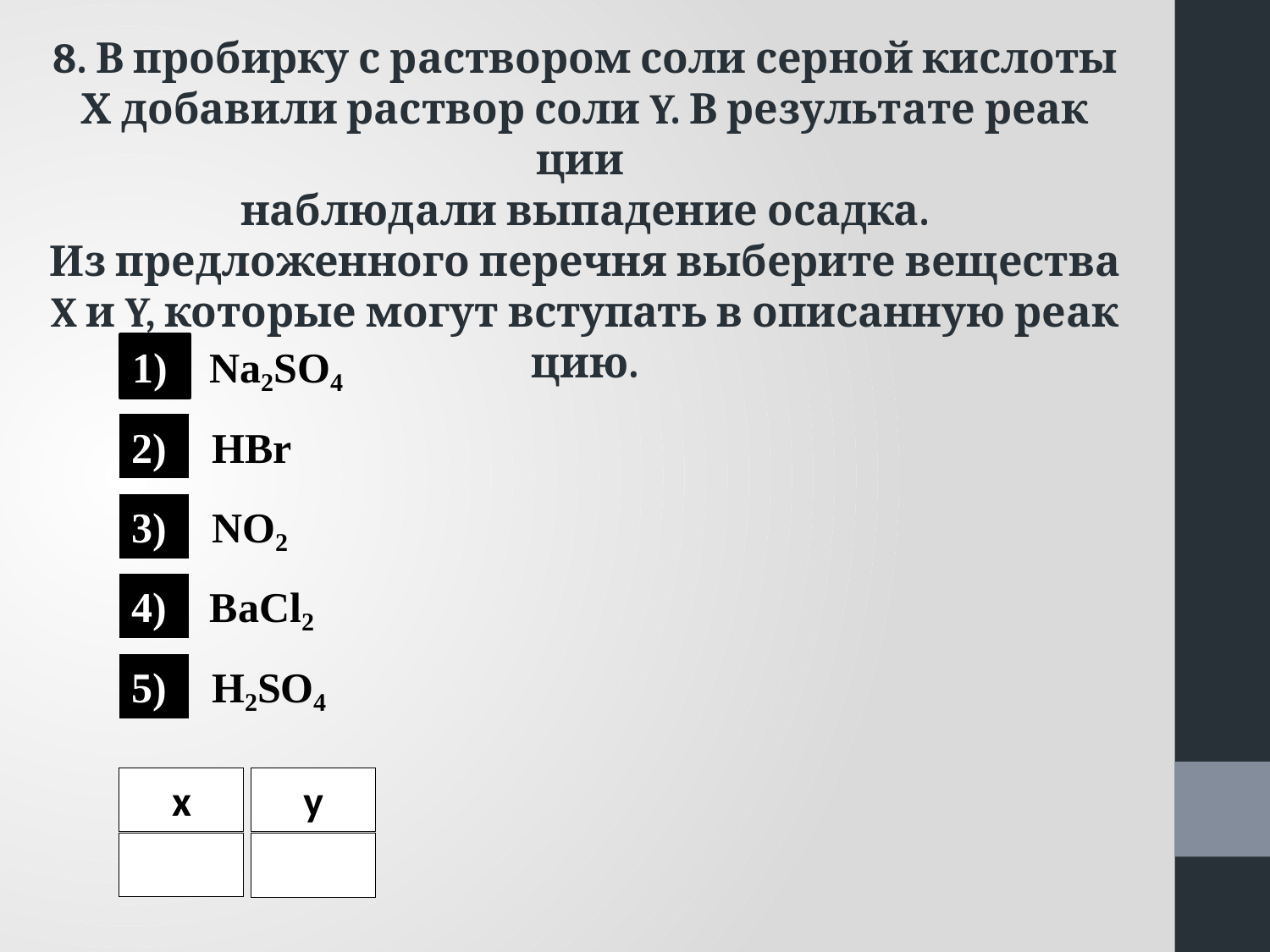

8. В про­бир­ку с рас­тво­ром соли сер­ной кис­ло­ты Х до­ба­ви­ли рас­твор соли Y. В ре­зуль­та­те ре­ак­ции
на­блю­да­ли вы­па­де­ние осад­ка.
Из пред­ло­жен­но­го пе­реч­ня вы­бе­ри­те ве­ще­ства X и Y, ко­то­рые могут всту­пать в опи­сан­ную ре­ак­цию.
Na₂SO₄­
1)
HBr
2)
NO₂
3)
4)
BaCl₂
5)
H₂SO₄
x
y

1
4